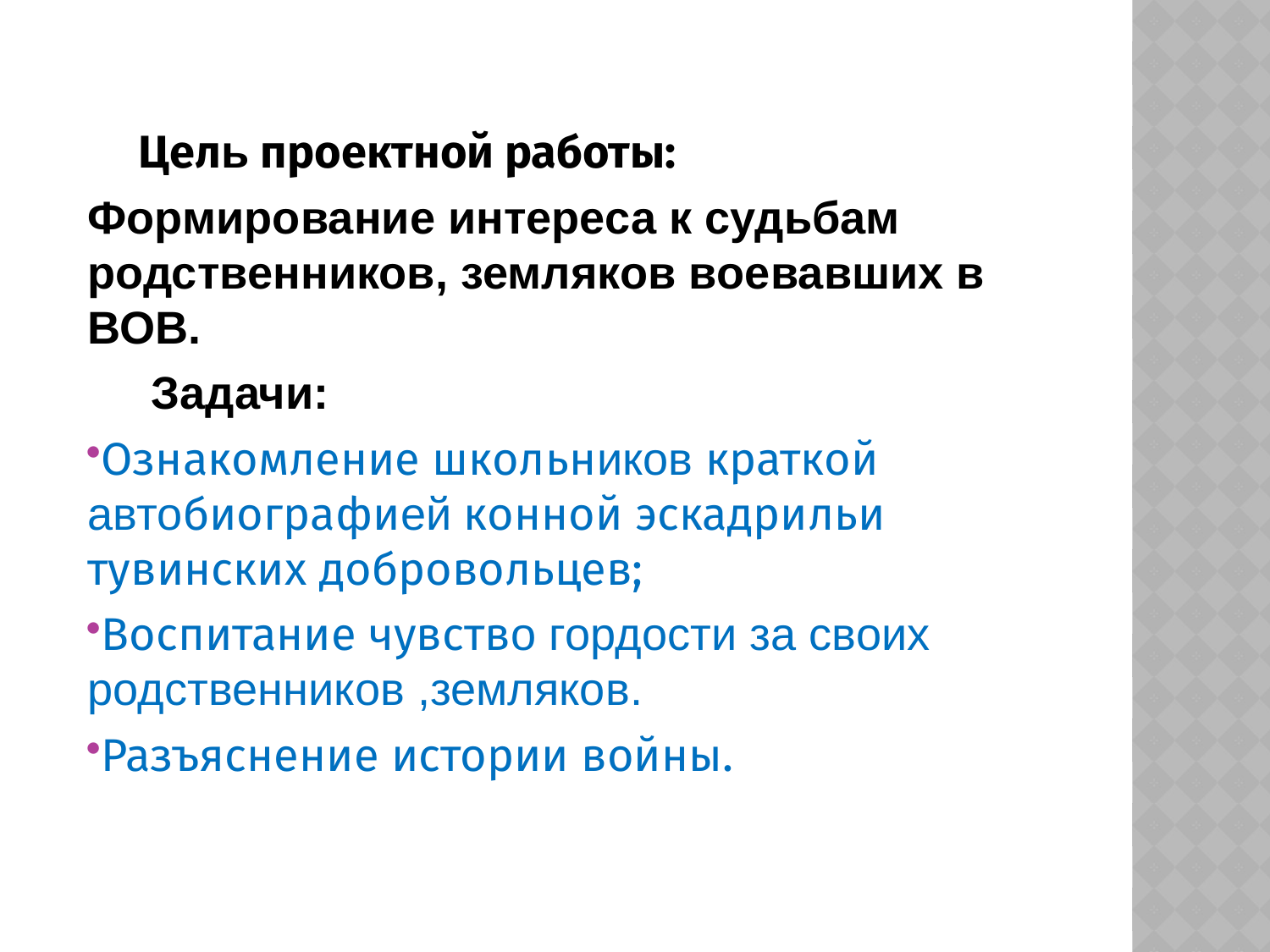

Цель проектной работы:
Формирование интереса к судьбам родственников, земляков воевавших в ВОВ.
     Задачи:
Ознакомление школьников краткой автобиографией конной эскадрильи тувинских добровольцев;
Воспитание чувство гордости за своих родственников ,земляков.
Разъяснение истории войны.